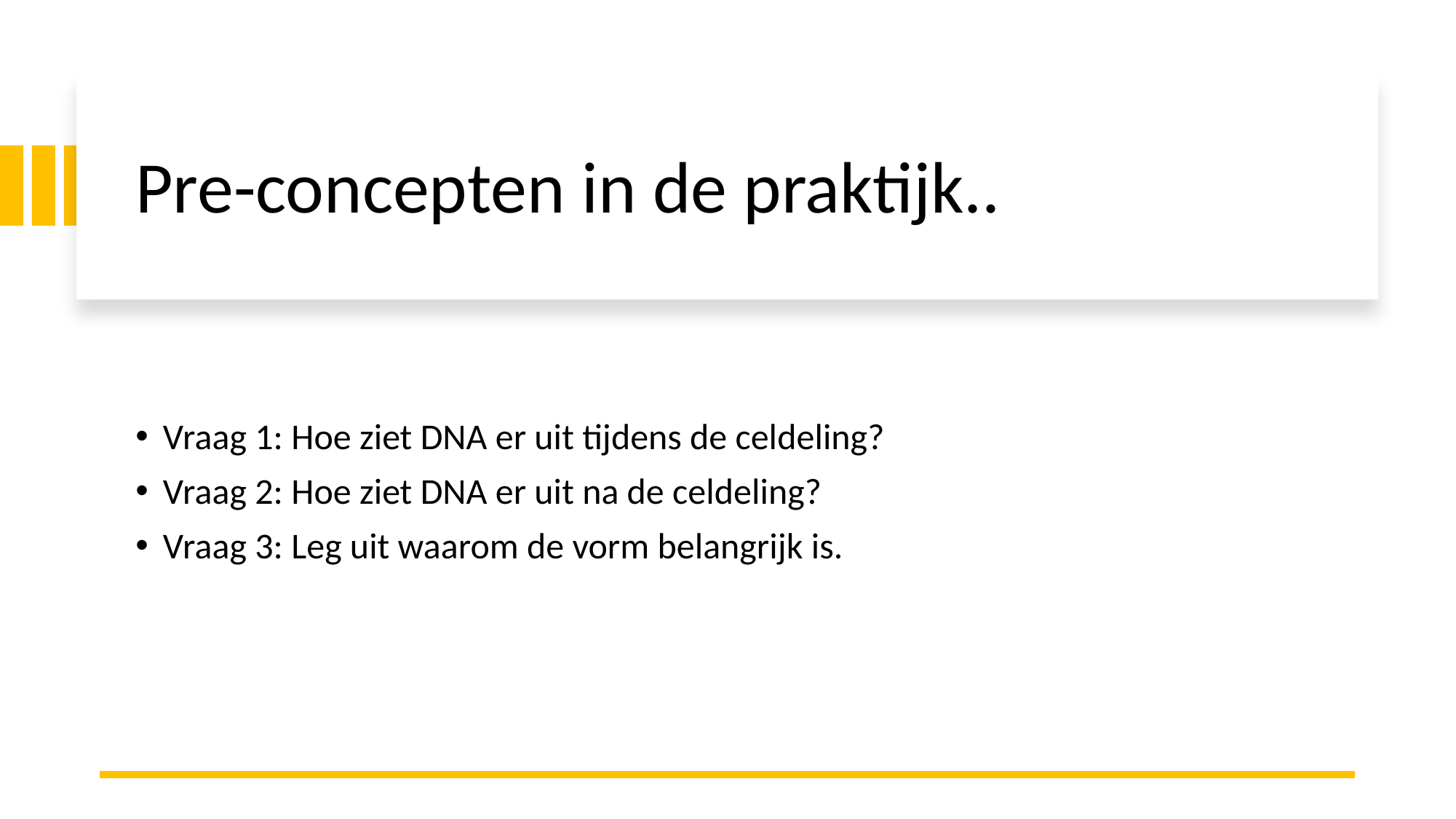

# Pre-concepten in de praktijk..

Vraag 1: Hoe ziet DNA er uit tijdens de celdeling?
Vraag 2: Hoe ziet DNA er uit na de celdeling?
Vraag 3: Leg uit waarom de vorm belangrijk is.